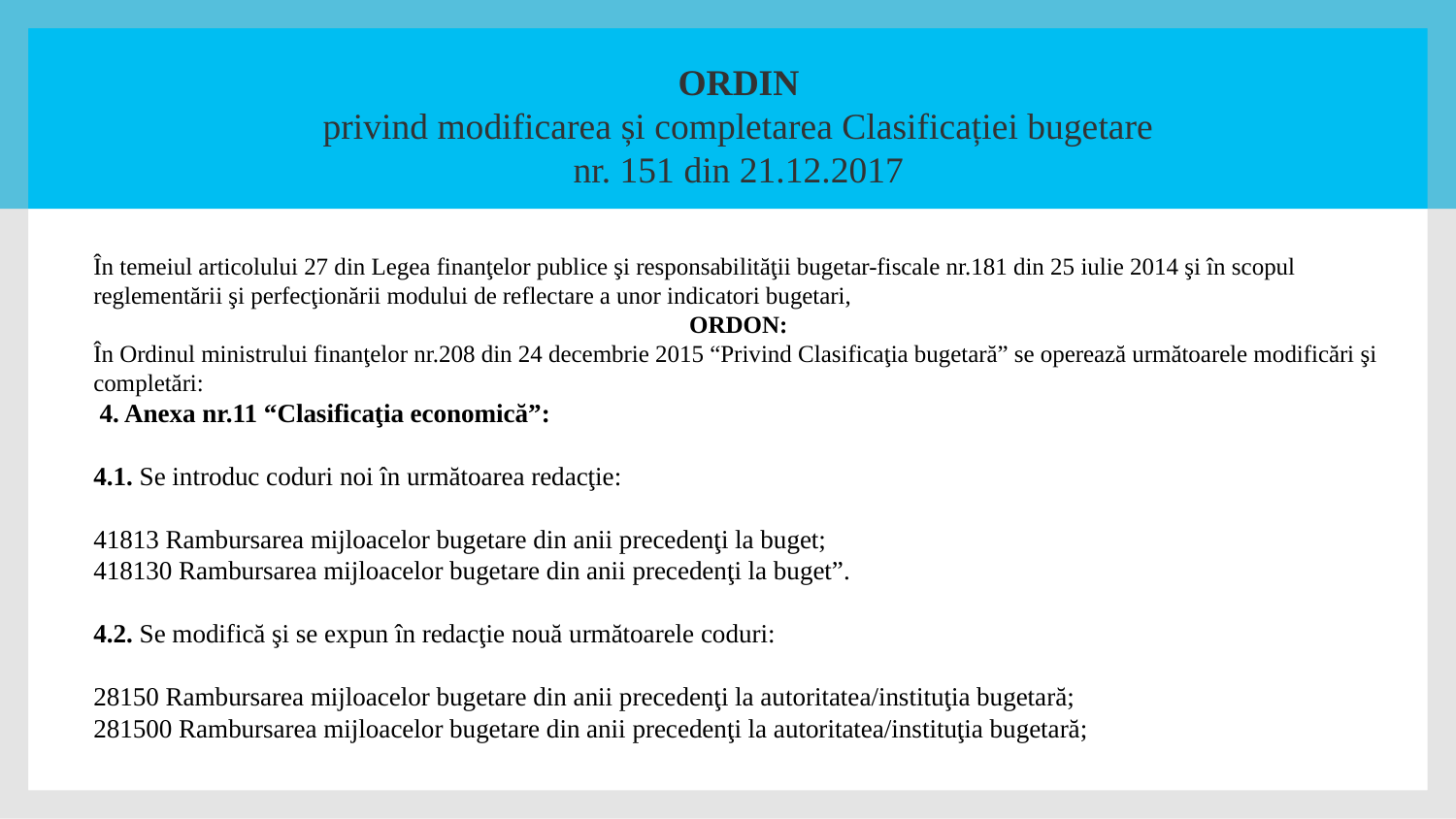

ORDIN
privind modificarea și completarea Clasificației bugetare
nr. 151 din 21.12.2017
În temeiul articolului 27 din Legea finanţelor publice şi responsabilităţii bugetar-fiscale nr.181 din 25 iulie 2014 şi în scopul reglementării şi perfecţionării modului de reflectare a unor indicatori bugetari,
ORDON:
În Ordinul ministrului finanţelor nr.208 din 24 decembrie 2015 “Privind Clasificaţia bugetară” se operează următoarele modificări şi completări:
 4. Anexa nr.11 “Clasificaţia economică”:

4.1. Se introduc coduri noi în următoarea redacţie:

41813 Rambursarea mijloacelor bugetare din anii precedenţi la buget;
418130 Rambursarea mijloacelor bugetare din anii precedenţi la buget”.

4.2. Se modifică şi se expun în redacţie nouă următoarele coduri:

28150 Rambursarea mijloacelor bugetare din anii precedenţi la autoritatea/instituţia bugetară;
281500 Rambursarea mijloacelor bugetare din anii precedenţi la autoritatea/instituţia bugetară;